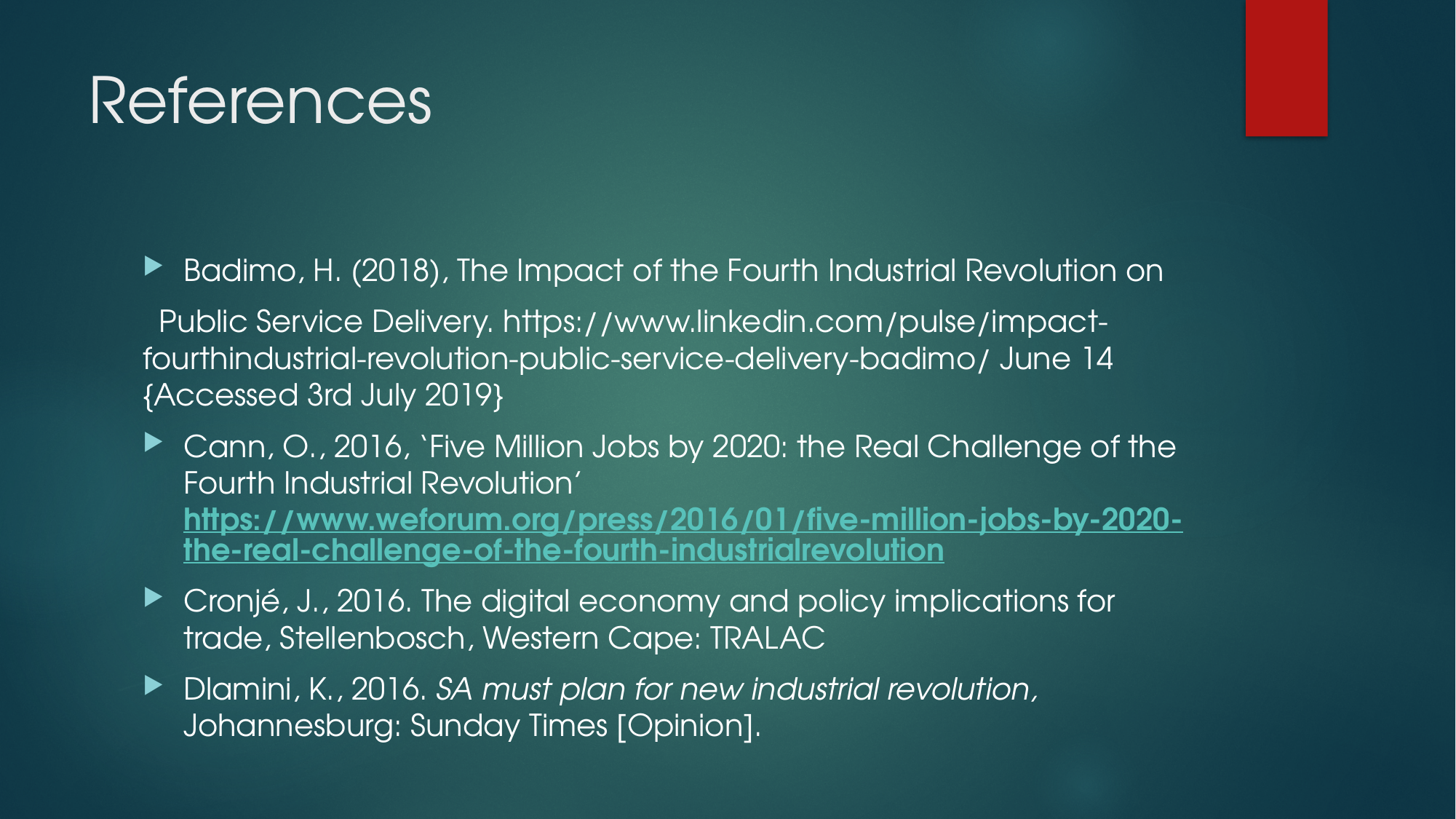

# References
Badimo, H. (2018), The Impact of the Fourth Industrial Revolution on
  Public Service Delivery. https://www.linkedin.com/pulse/impact-fourthindustrial-revolution-public-service-delivery-badimo/ June 14 {Accessed 3rd July 2019}
Cann, O., 2016, ‘Five Million Jobs by 2020: the Real Challenge of the Fourth Industrial Revolution’ https://www.weforum.org/press/2016/01/five-million-jobs-by-2020-the-real-challenge-of-the-fourth-industrialrevolution
Cronjé, J., 2016. The digital economy and policy implications for trade, Stellenbosch, Western Cape: TRALAC
Dlamini, K., 2016. SA must plan for new industrial revolution, Johannesburg: Sunday Times [Opinion].